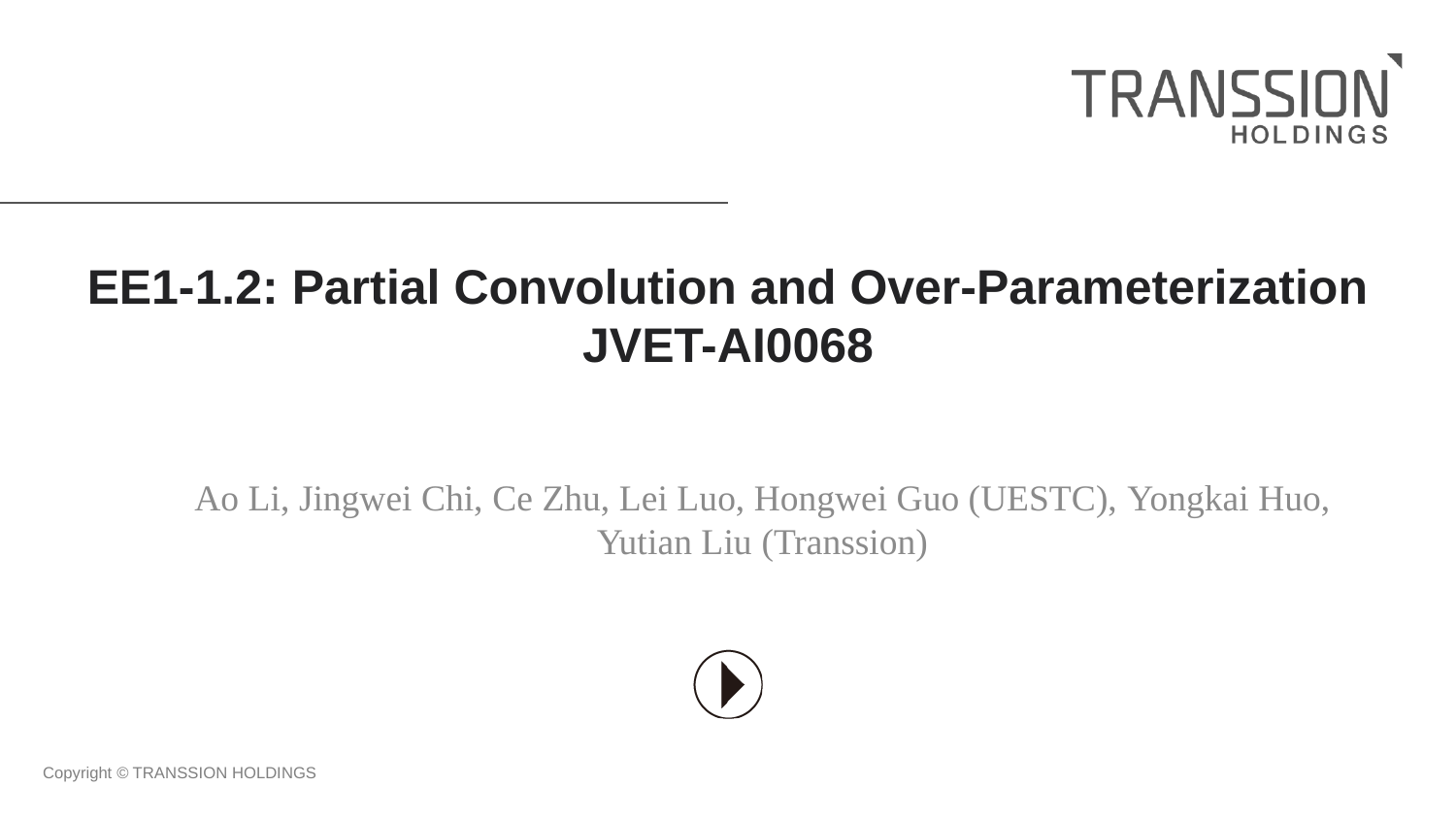

# EE1-1.2: Partial Convolution and Over-Parameterization JVET-AI0068
Ao Li, Jingwei Chi, Ce Zhu, Lei Luo, Hongwei Guo (UESTC), Yongkai Huo, Yutian Liu (Transsion)